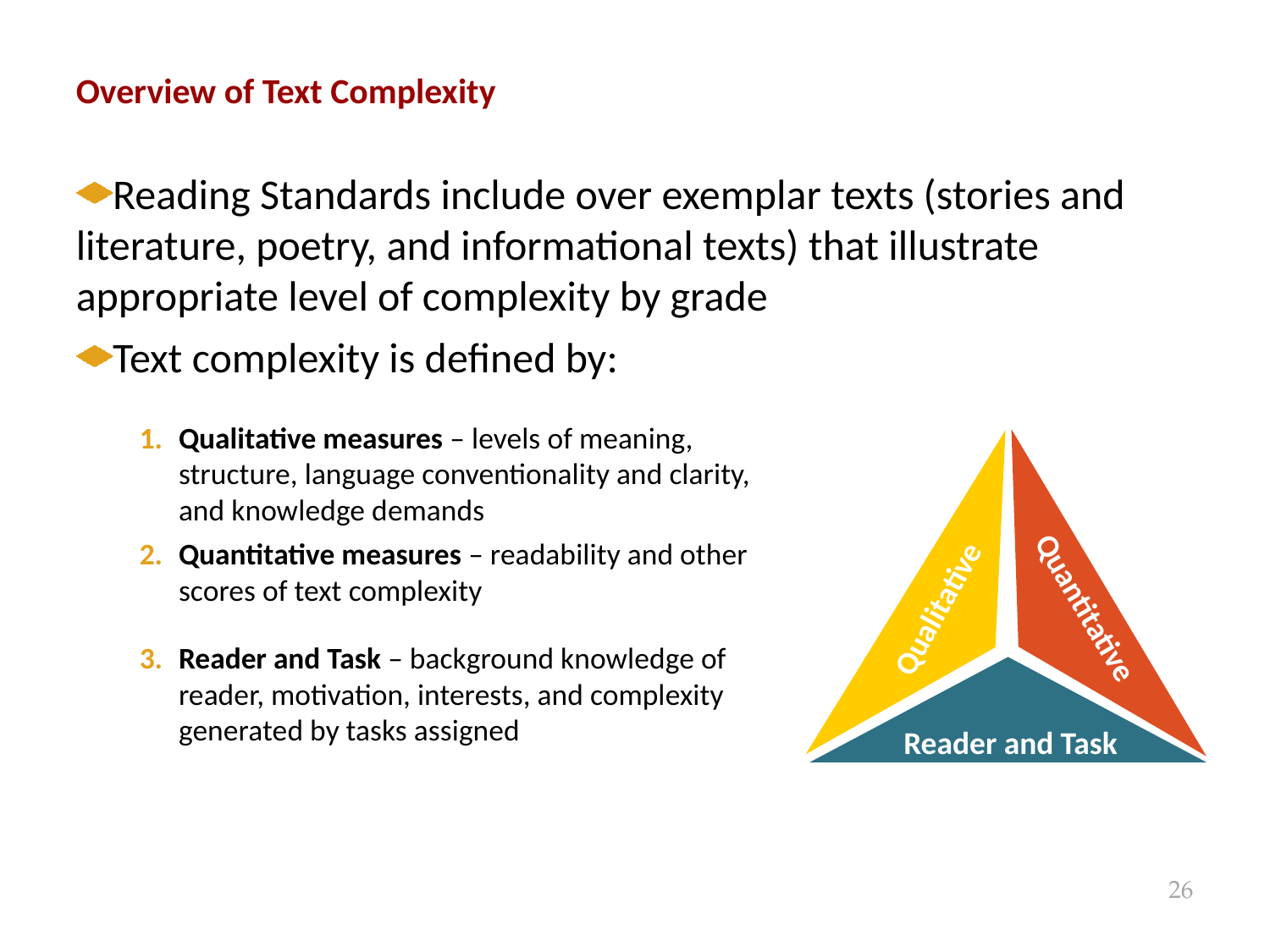

Overview of Text Complexity

Reading Standards include over exemplar texts (stories and literature, poetry, and informational texts) that illustrate appropriate level of complexity by grade
Text complexity is defined by:
Qualitative measures – levels of meaning, structure, language conventionality and clarity, and knowledge demands

Qualitative
Quantitative measures – readability and other scores of text complexity

Quantitative
Reader and Task – background knowledge of reader, motivation, interests, and complexity generated by tasks assigned

Reader and Task
26